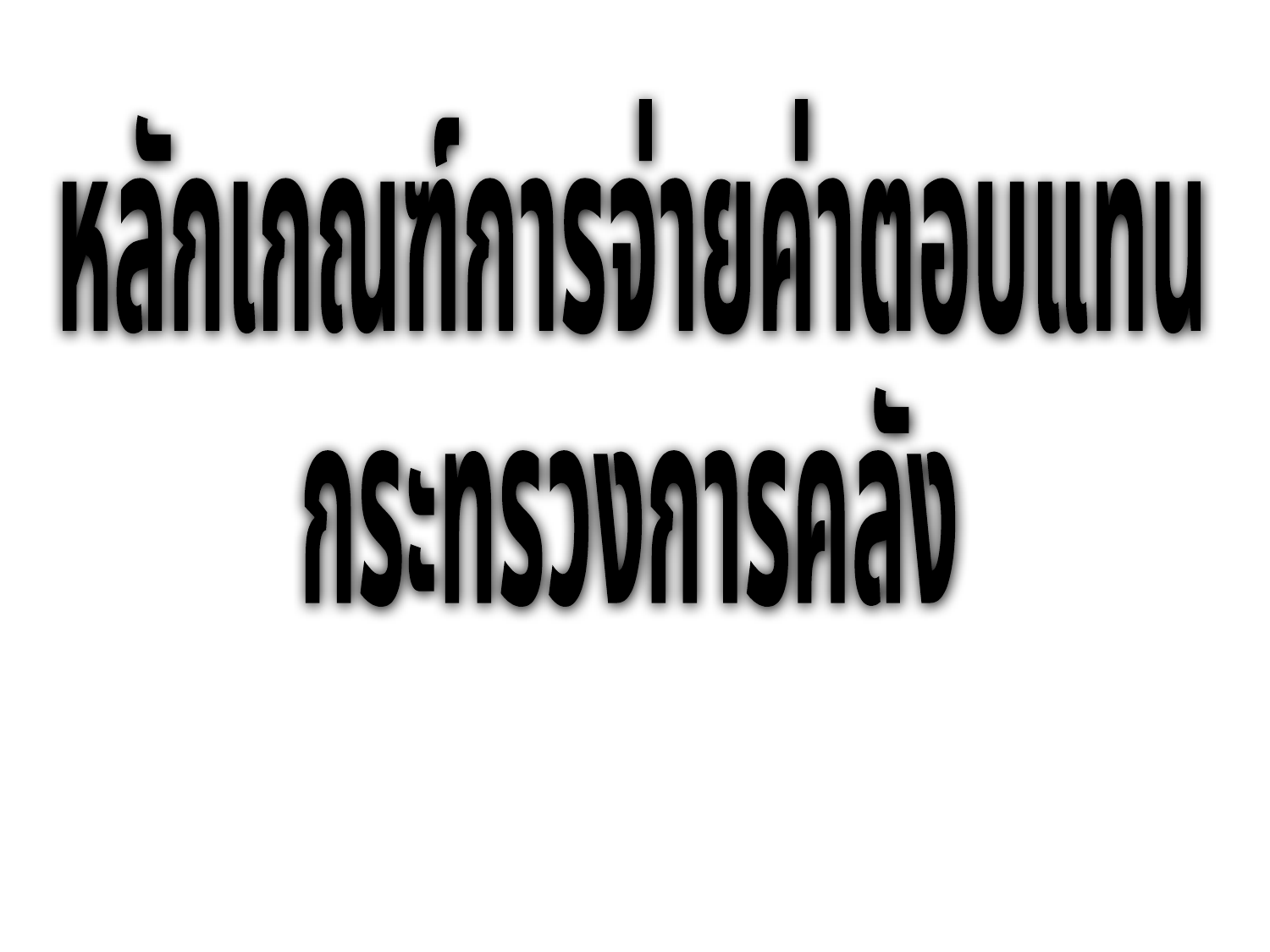

หลักเกณฑ์การจ่ายค่าตอบแทน
กระทรวงการคลัง